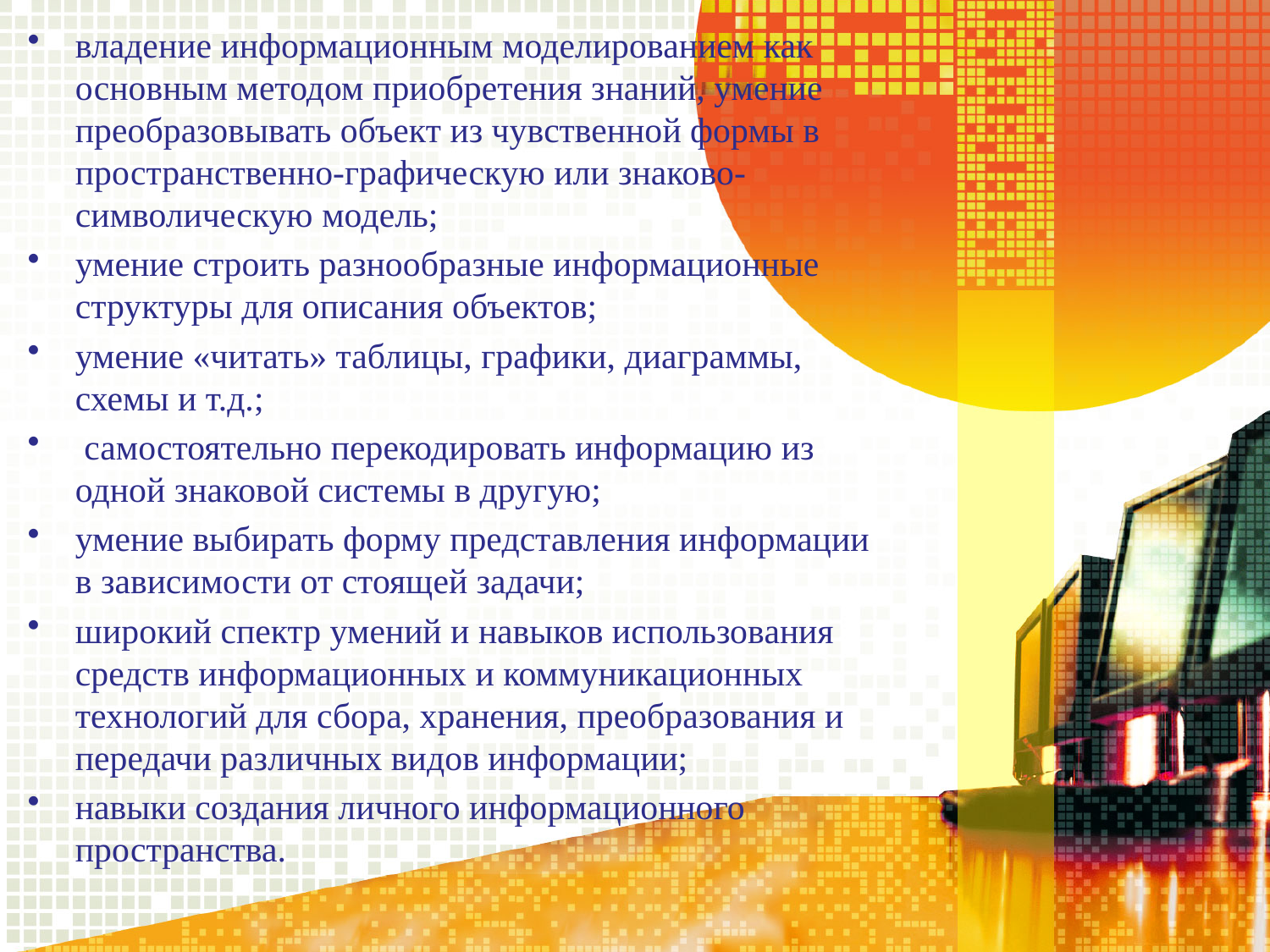

владение информационным моделированием как основным методом приобретения знаний, умение преобразовывать объект из чувственной формы в пространственно-графическую или знаково-символическую модель;
умение строить разнообразные информационные структуры для описания объектов;
умение «читать» таблицы, графики, диаграммы, схемы и т.д.;
 самостоятельно перекодировать информацию из одной знаковой системы в другую;
умение выбирать форму представления информации в зависимости от стоящей задачи;
широкий спектр умений и навыков использования средств информационных и коммуникационных технологий для сбора, хранения, преобразования и передачи различных видов информации;
навыки создания личного информационного пространства.